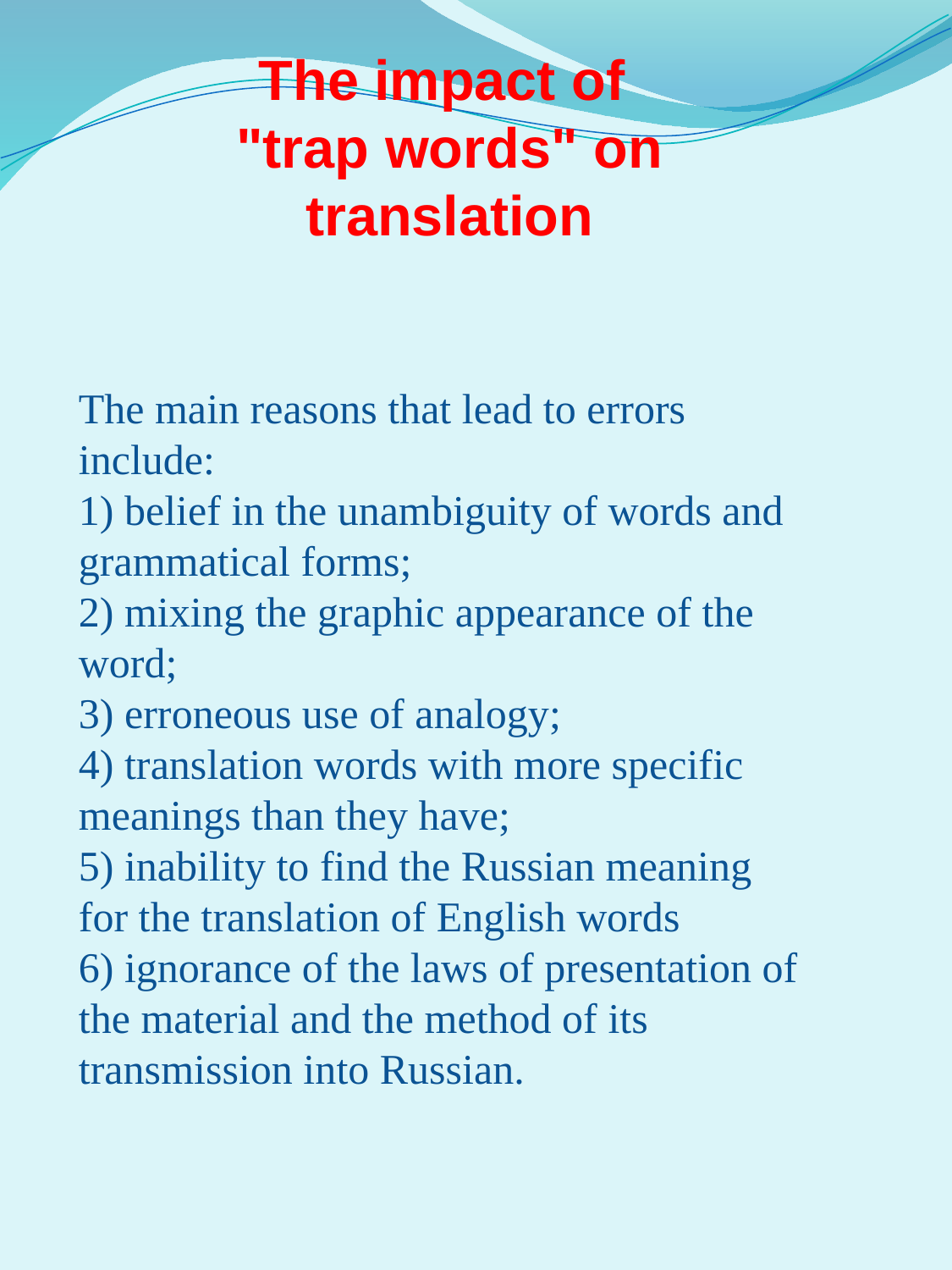

# The impact of "trap words" on translation

The main reasons that lead to errors include:
1) belief in the unambiguity of words and grammatical forms;
2) mixing the graphic appearance of the word;
3) erroneous use of analogy;
4) translation words with more specific meanings than they have;
5) inability to find the Russian meaning for the translation of English words
6) ignorance of the laws of presentation of the material and the method of its transmission into Russian.